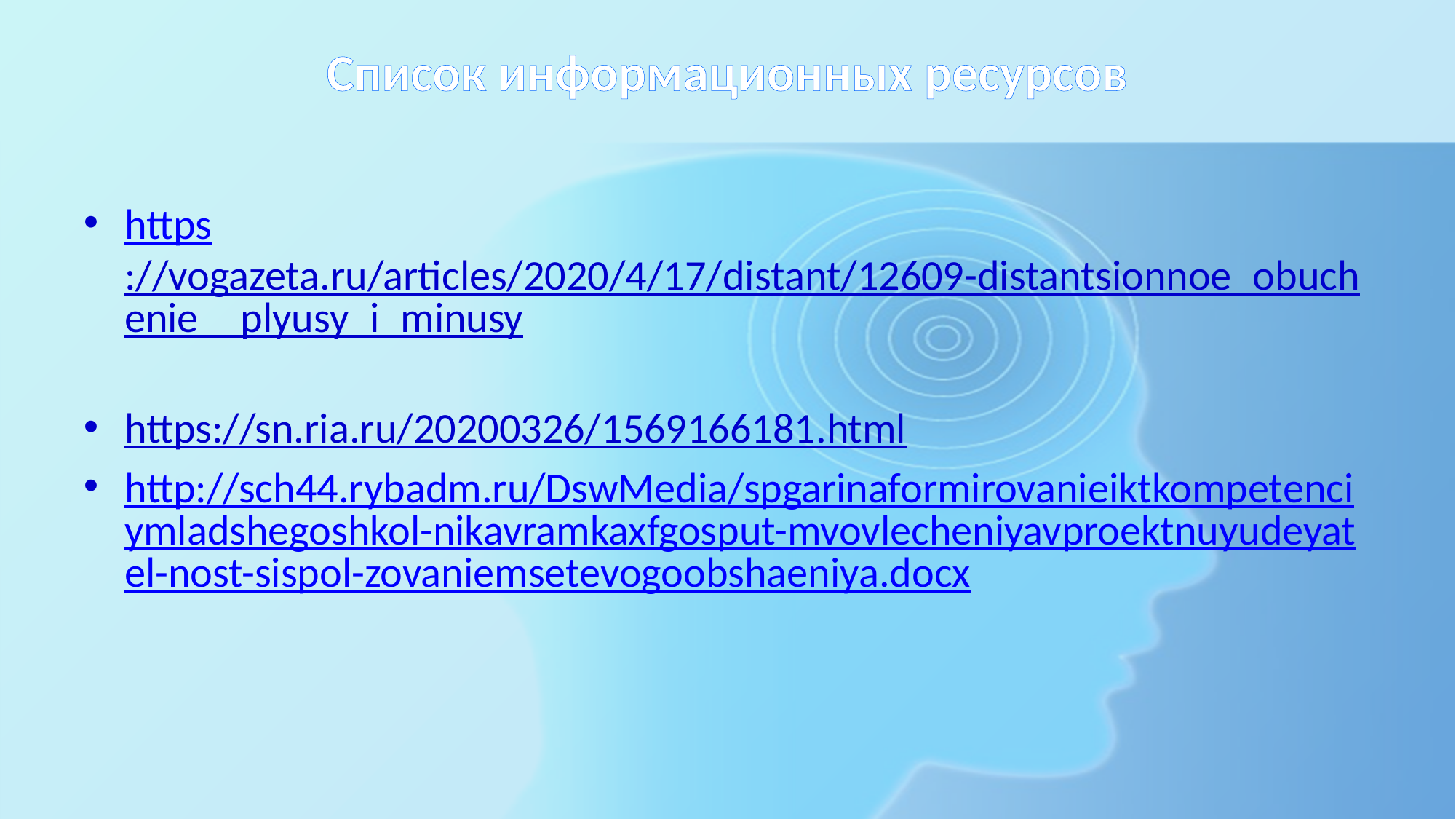

# Список информационных ресурсов
https://vogazeta.ru/articles/2020/4/17/distant/12609-distantsionnoe_obuchenie__plyusy_i_minusy
https://sn.ria.ru/20200326/1569166181.html
http://sch44.rybadm.ru/DswMedia/spgarinaformirovanieiktkompetenciymladshegoshkol-nikavramkaxfgosput-mvovlecheniyavproektnuyudeyatel-nost-sispol-zovaniemsetevogoobshaeniya.docx